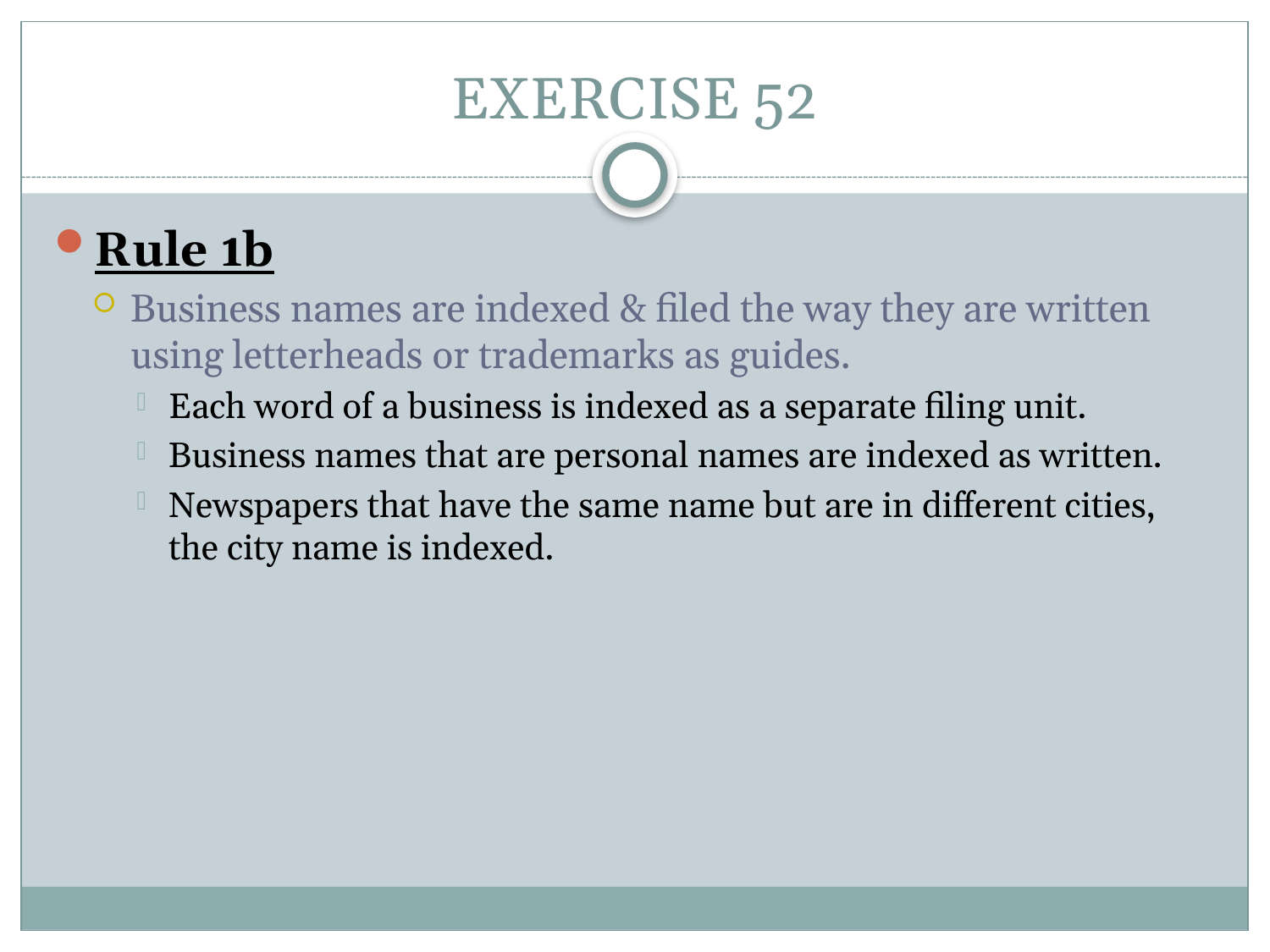

# EXERCISE 52
Rule 1b
Business names are indexed & filed the way they are written using letterheads or trademarks as guides.
Each word of a business is indexed as a separate filing unit.
Business names that are personal names are indexed as written.
Newspapers that have the same name but are in different cities, the city name is indexed.